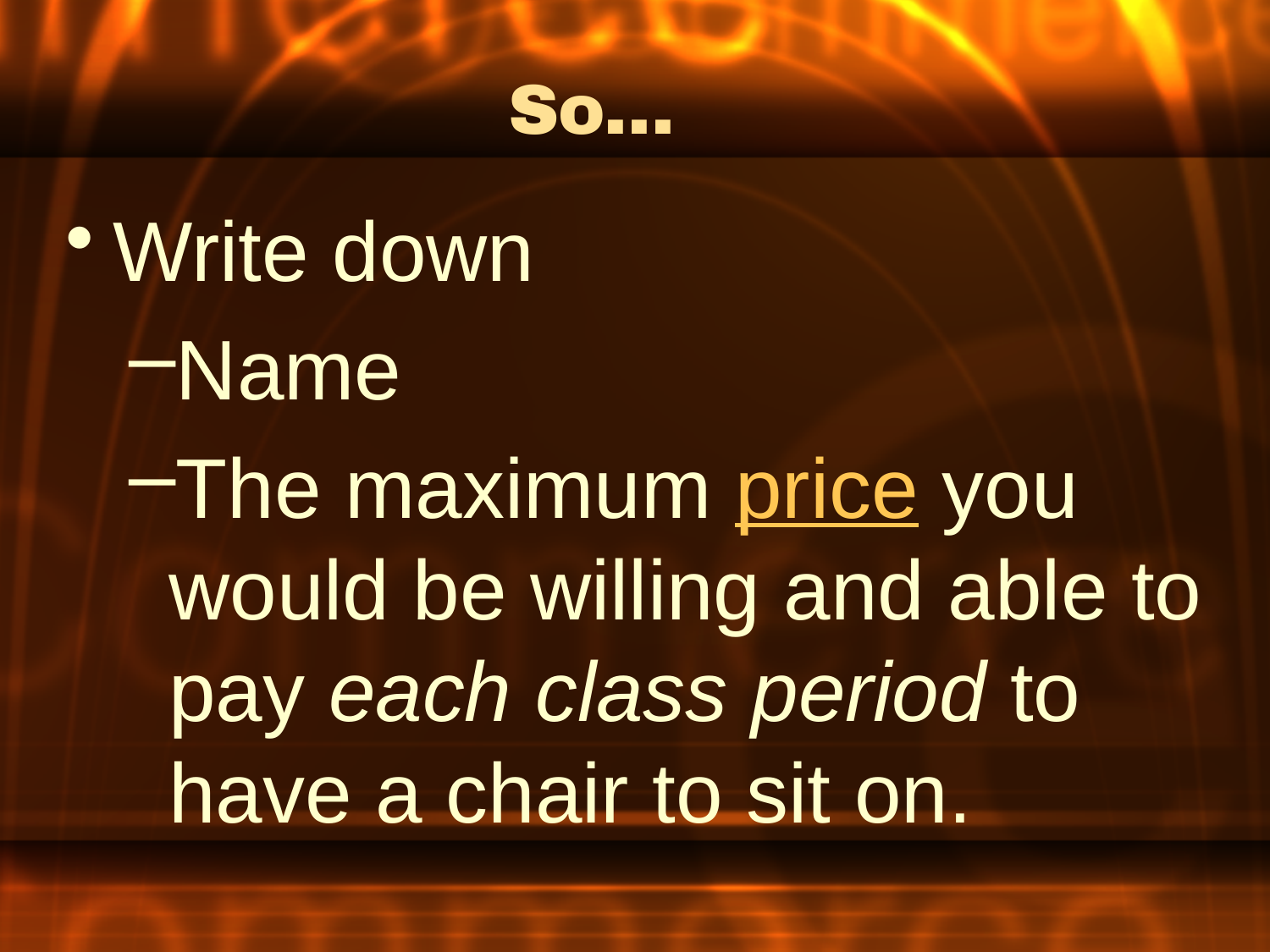

# So...
Write down
Name
The maximum price you would be willing and able to pay each class period to have a chair to sit on.